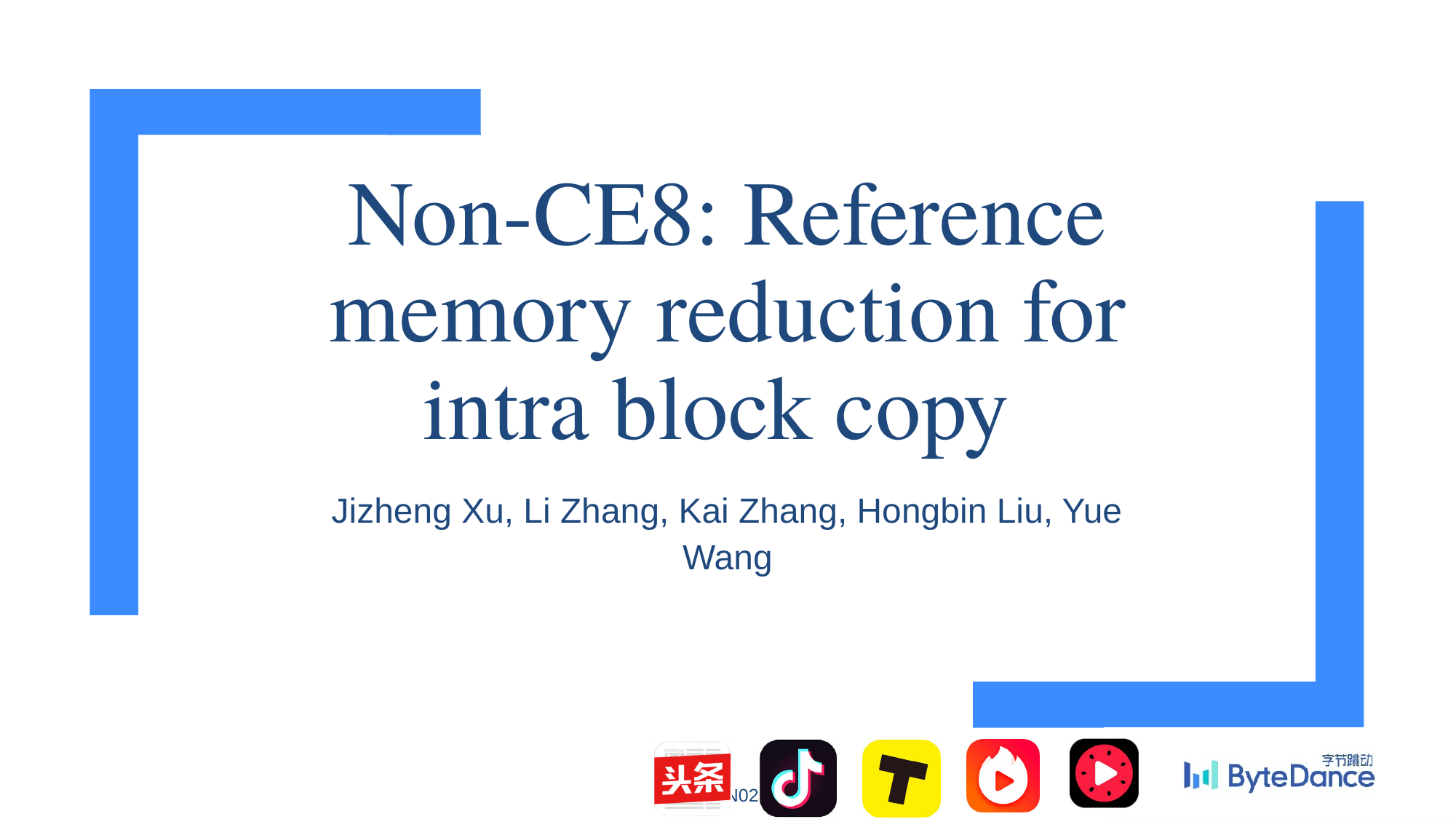

# Non-CE8: Reference memory reduction for intra block copy
Jizheng Xu, Li Zhang, Kai Zhang, Hongbin Liu, Yue Wang

JVET-N0249